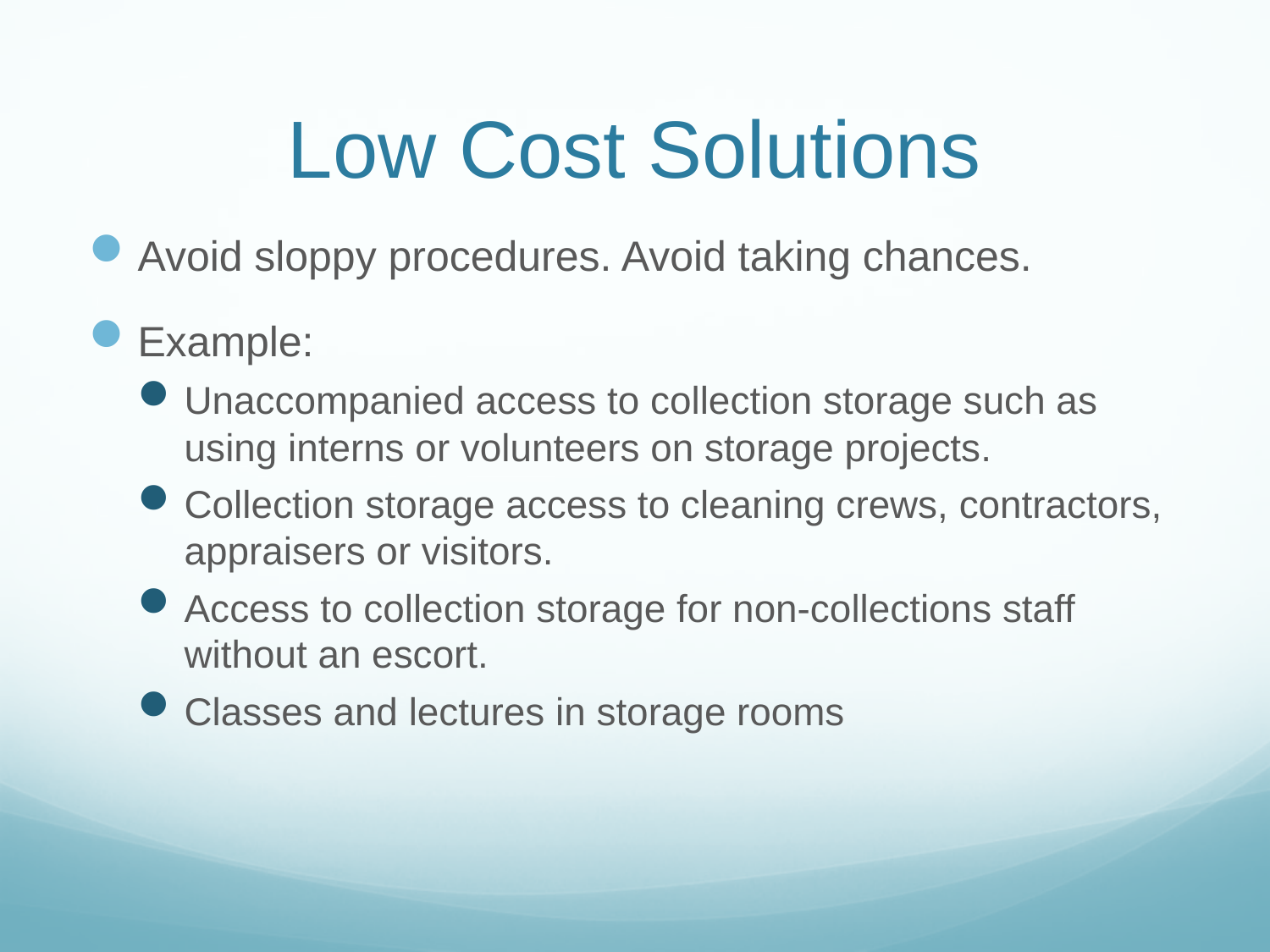

# Low Cost Solutions
Avoid sloppy procedures. Avoid taking chances.
Example:
Unaccompanied access to collection storage such as using interns or volunteers on storage projects.
Collection storage access to cleaning crews, contractors, appraisers or visitors.
Access to collection storage for non-collections staff without an escort.
Classes and lectures in storage rooms